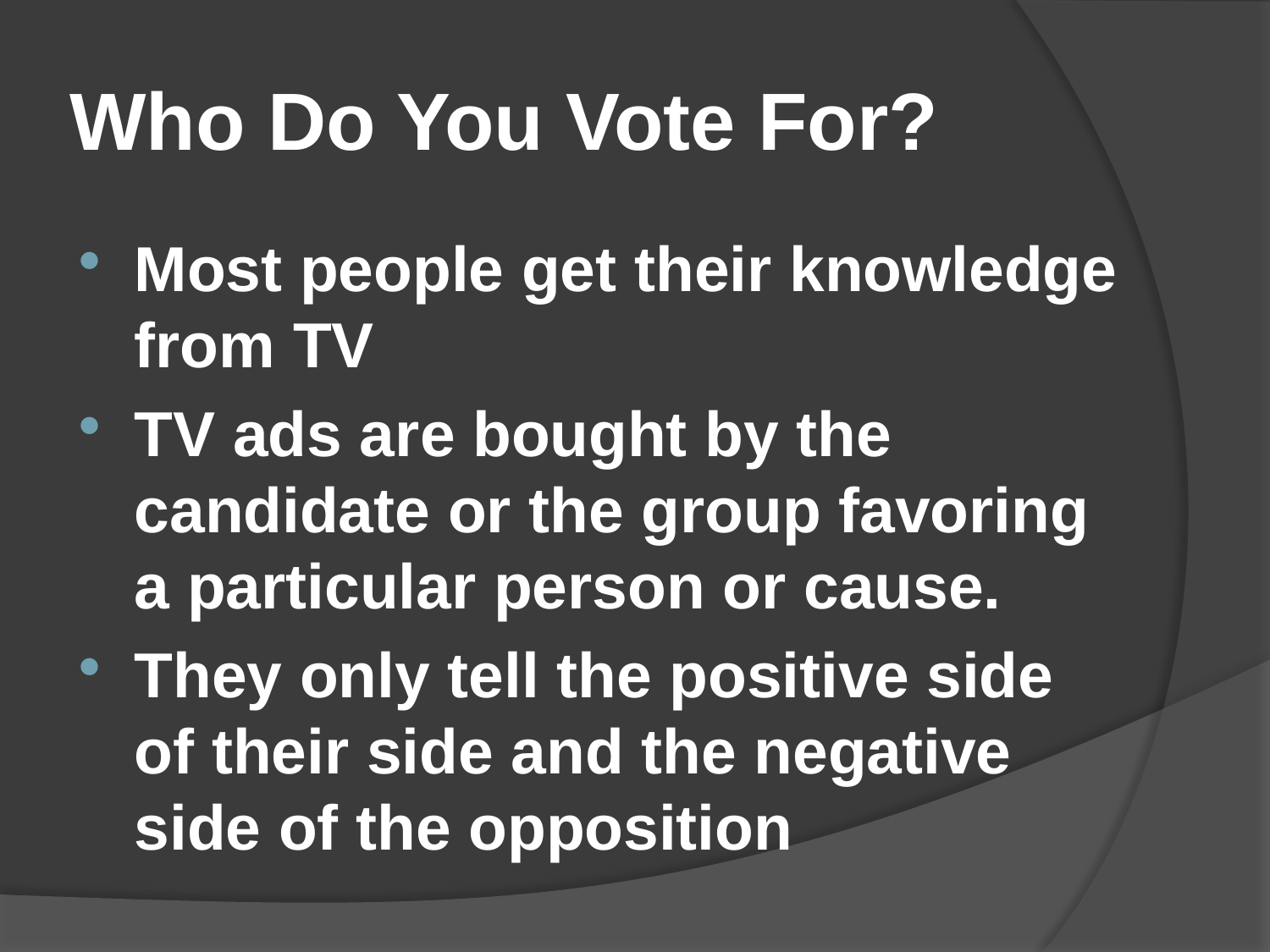

# Who Do You Vote For?
Most people get their knowledge from TV
TV ads are bought by the candidate or the group favoring a particular person or cause.
They only tell the positive side of their side and the negative side of the opposition